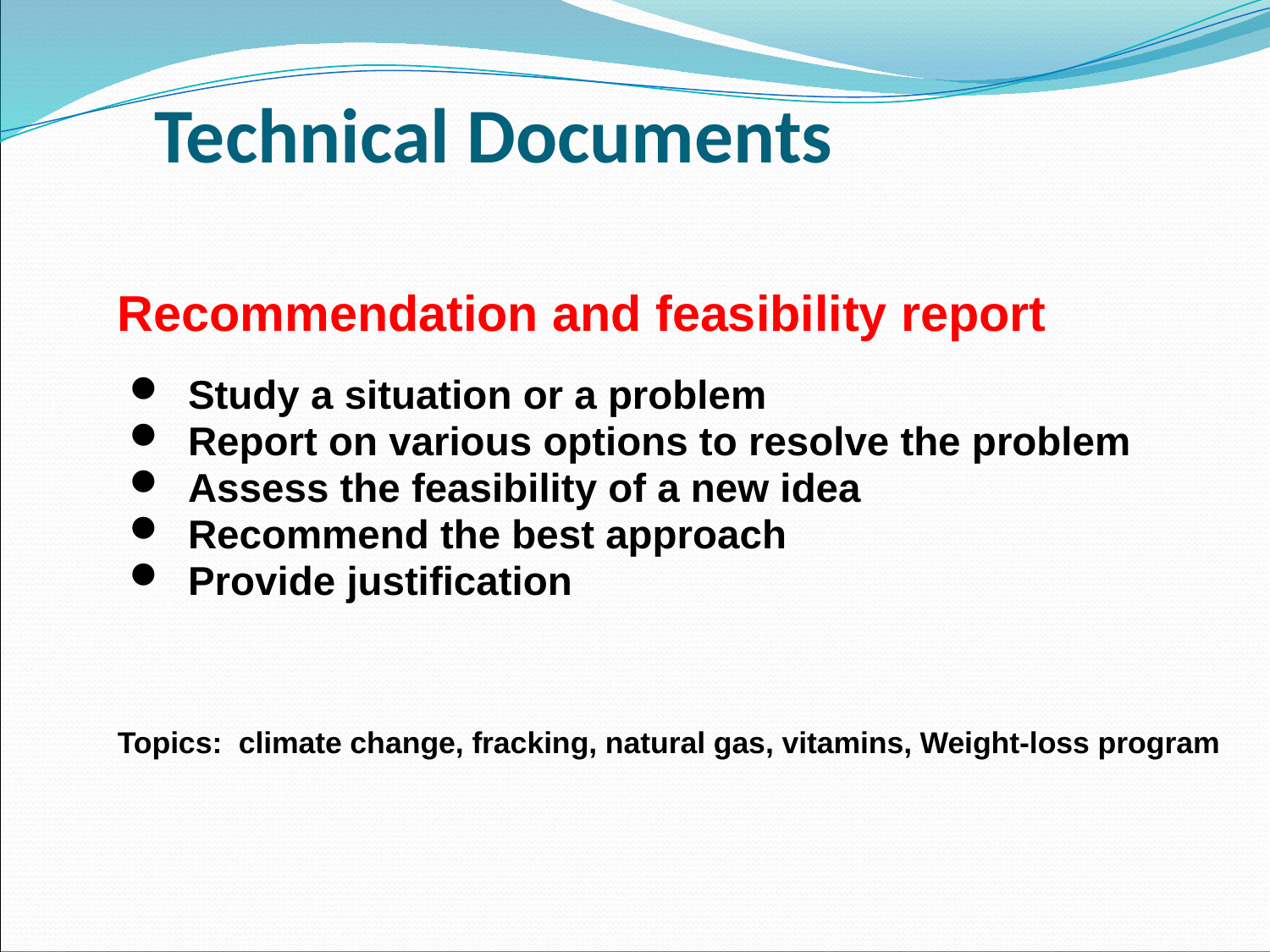

Technical Documents

Recommendation and feasibility report
Study a situation or a problem
Report on various options to resolve the problem
Assess the feasibility of a new idea
Recommend the best approach
Provide justification

Topics:  climate change, fracking, natural gas, vitamins, Weight-loss program